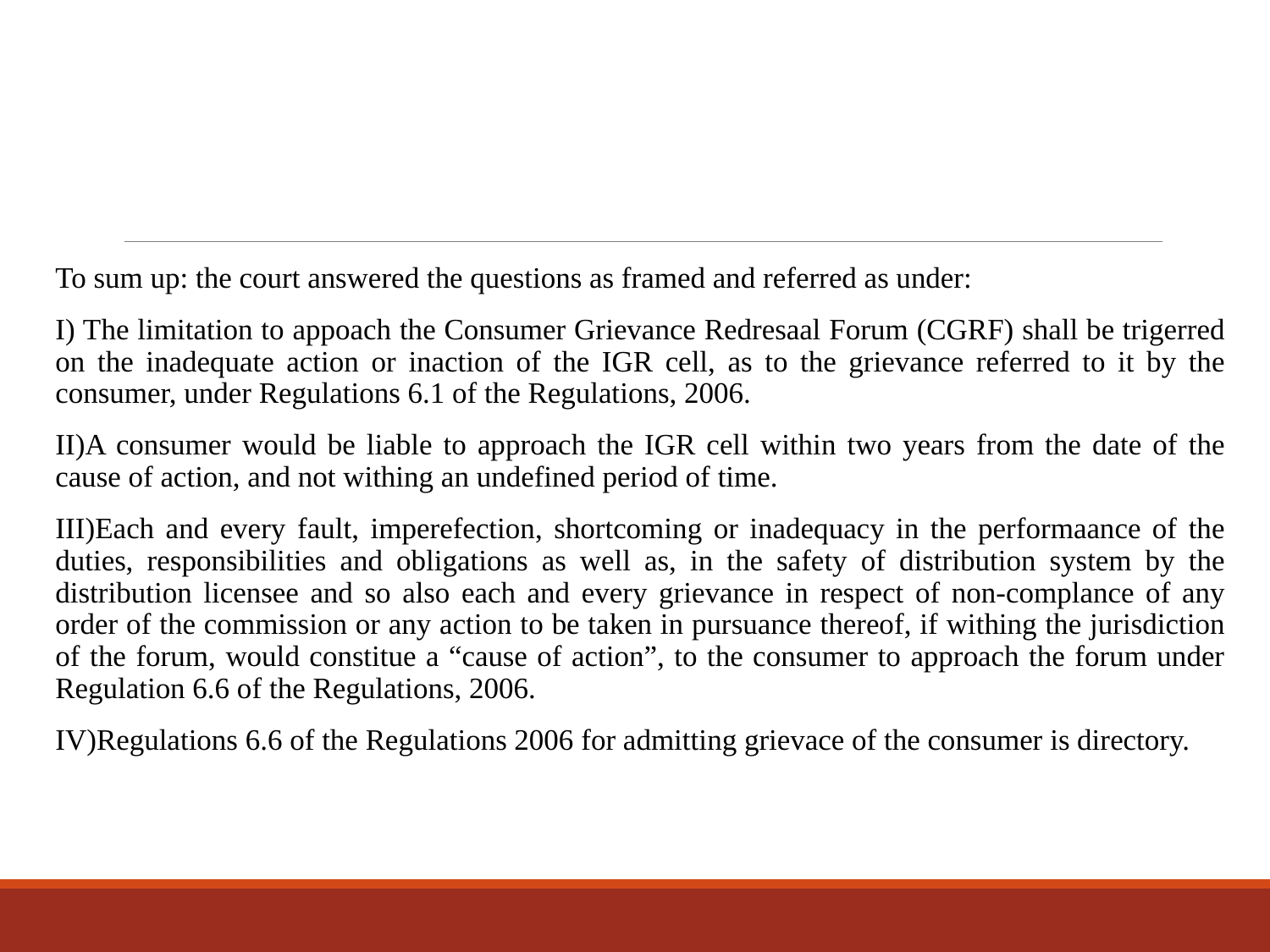

#
To sum up: the court answered the questions as framed and referred as under:
I) The limitation to appoach the Consumer Grievance Redresaal Forum (CGRF) shall be trigerred on the inadequate action or inaction of the IGR cell, as to the grievance referred to it by the consumer, under Regulations 6.1 of the Regulations, 2006.
II)A consumer would be liable to approach the IGR cell within two years from the date of the cause of action, and not withing an undefined period of time.
III)Each and every fault, imperefection, shortcoming or inadequacy in the performaance of the duties, responsibilities and obligations as well as, in the safety of distribution system by the distribution licensee and so also each and every grievance in respect of non-complance of any order of the commission or any action to be taken in pursuance thereof, if withing the jurisdiction of the forum, would constitue a “cause of action”, to the consumer to approach the forum under Regulation 6.6 of the Regulations, 2006.
IV)Regulations 6.6 of the Regulations 2006 for admitting grievace of the consumer is directory.